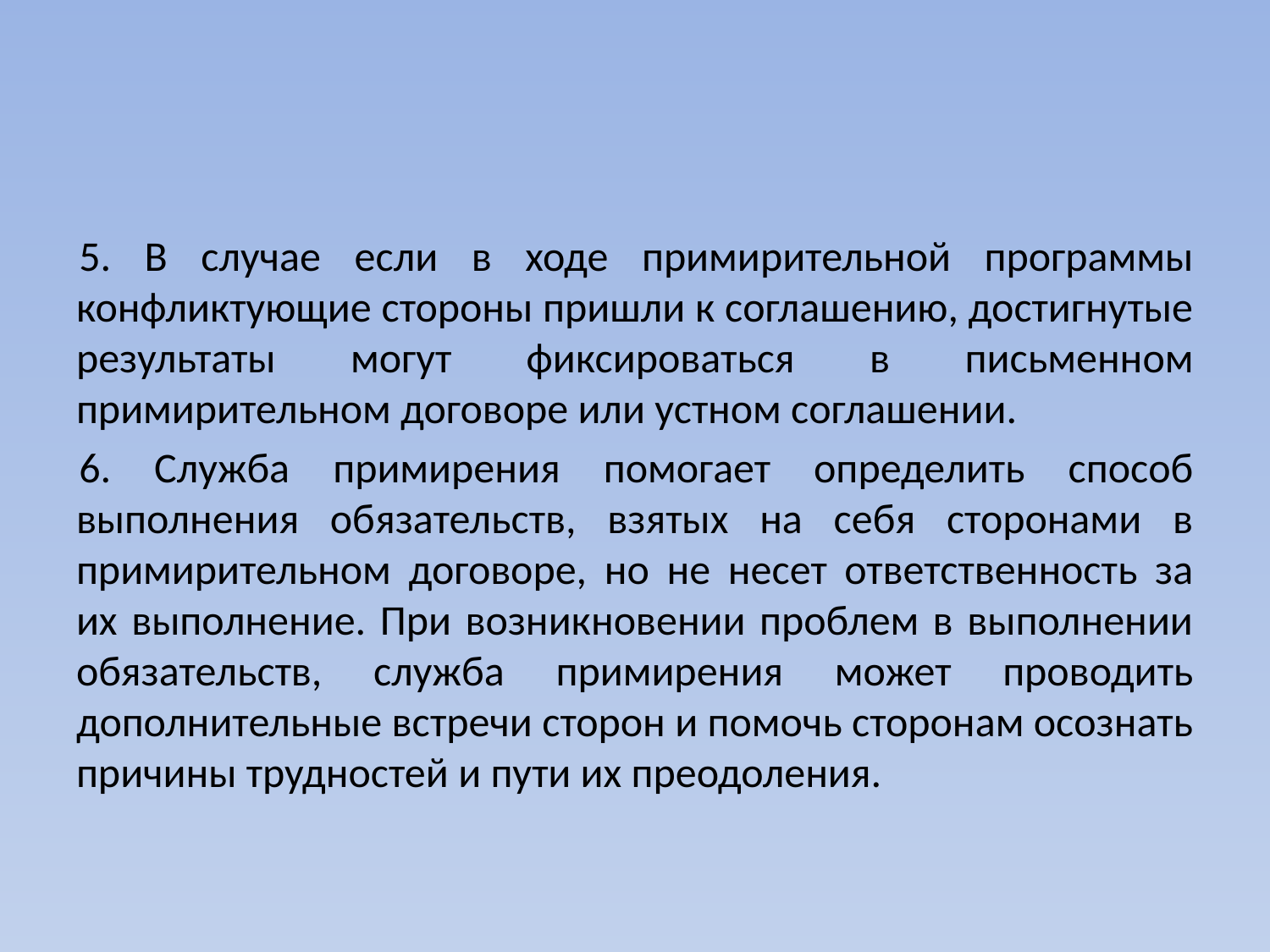

5. В случае если в ходе примирительной программы конфликтующие стороны пришли к соглашению, достигнутые результаты могут фиксироваться в письменном примирительном договоре или устном соглашении.
6. Служба примирения помогает определить способ выполнения обязательств, взятых на себя сторонами в примирительном договоре, но не несет ответственность за их выполнение. При возникновении проблем в выполнении обязательств, служба примирения может проводить дополнительные встречи сторон и помочь сторонам осознать причины трудностей и пути их преодоления.